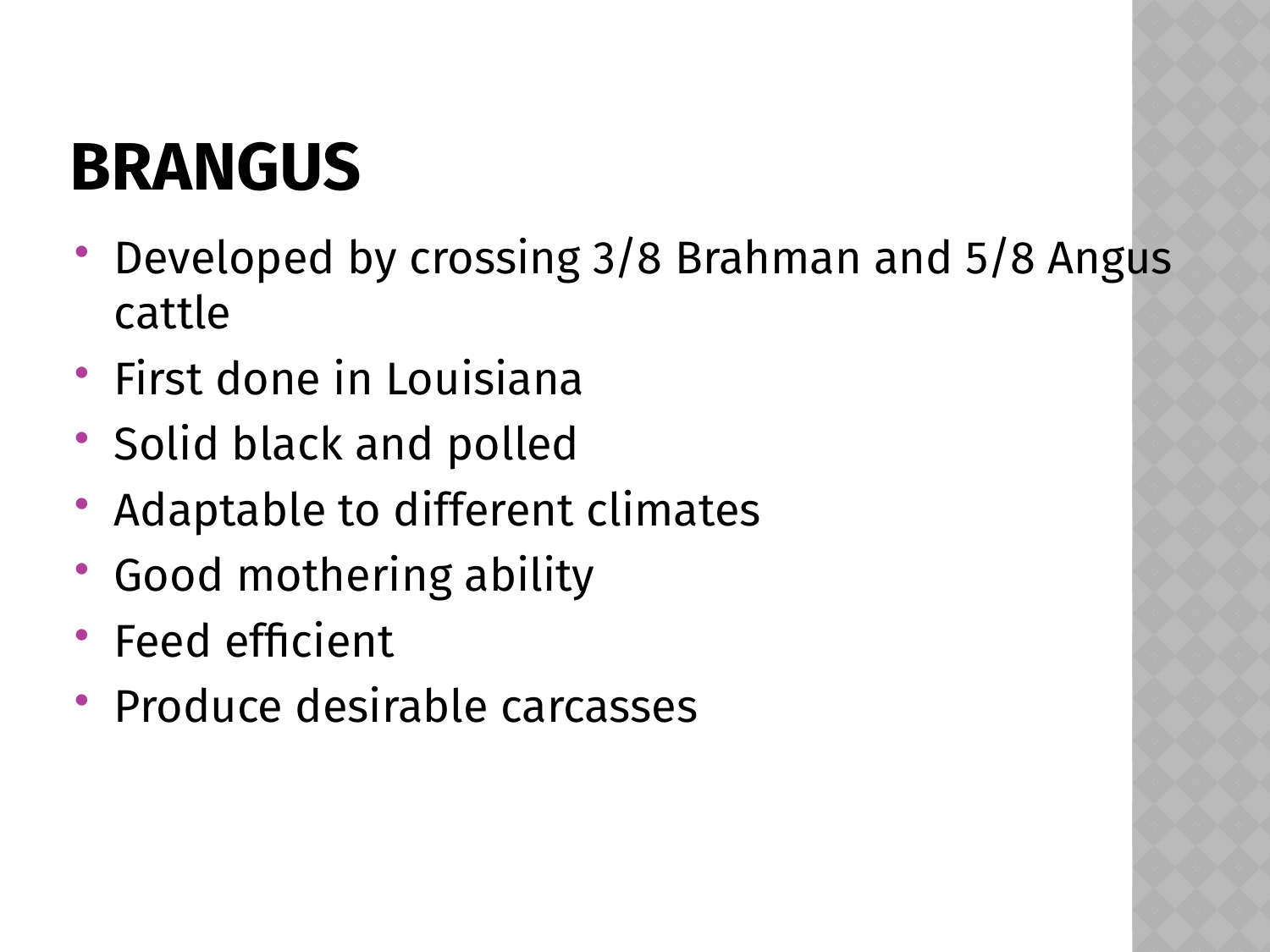

# Brangus
Developed by crossing 3/8 Brahman and 5/8 Angus cattle
First done in Louisiana
Solid black and polled
Adaptable to different climates
Good mothering ability
Feed efficient
Produce desirable carcasses